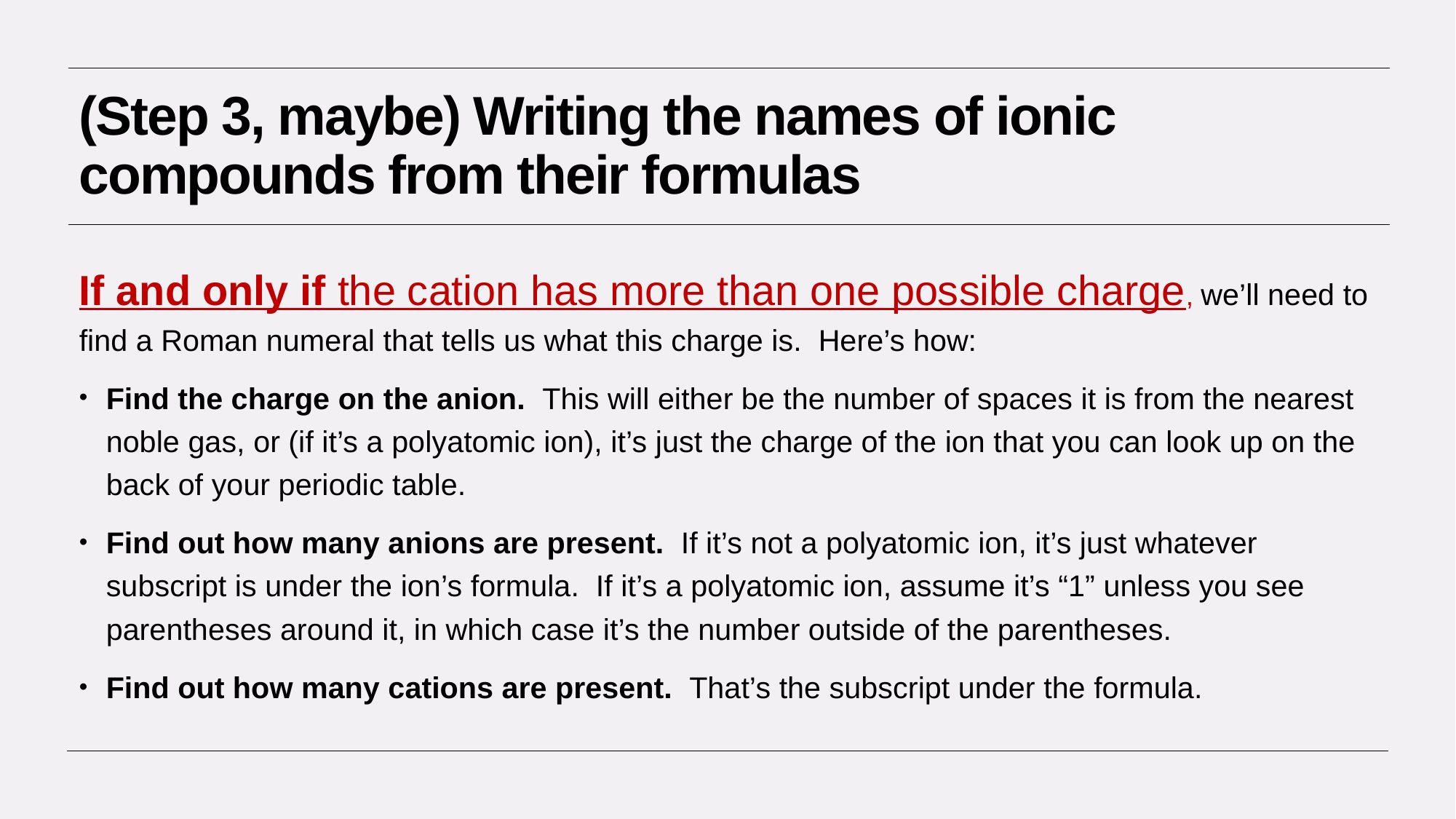

# (Step 3, maybe) Writing the names of ionic compounds from their formulas
If and only if the cation has more than one possible charge, we’ll need to find a Roman numeral that tells us what this charge is.  Here’s how:
Find the charge on the anion.  This will either be the number of spaces it is from the nearest noble gas, or (if it’s a polyatomic ion), it’s just the charge of the ion that you can look up on the back of your periodic table.
Find out how many anions are present.  If it’s not a polyatomic ion, it’s just whatever subscript is under the ion’s formula.  If it’s a polyatomic ion, assume it’s “1” unless you see parentheses around it, in which case it’s the number outside of the parentheses.
Find out how many cations are present.  That’s the subscript under the formula.